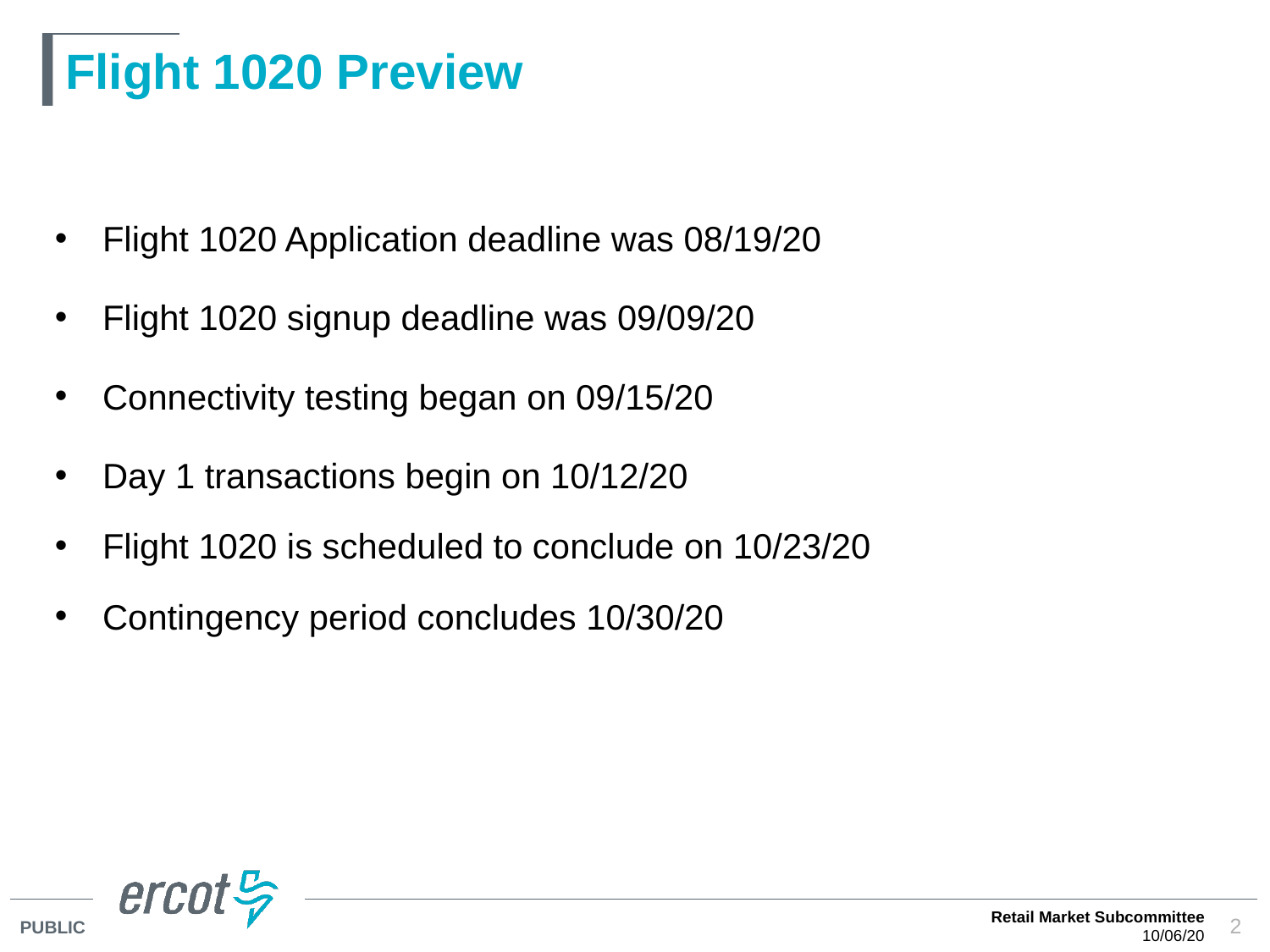

# Flight 1020 Preview
Flight 1020 Application deadline was 08/19/20
Flight 1020 signup deadline was 09/09/20
Connectivity testing began on 09/15/20
Day 1 transactions begin on 10/12/20
Flight 1020 is scheduled to conclude on 10/23/20
Contingency period concludes 10/30/20
Retail Market Subcommittee
10/06/20
2